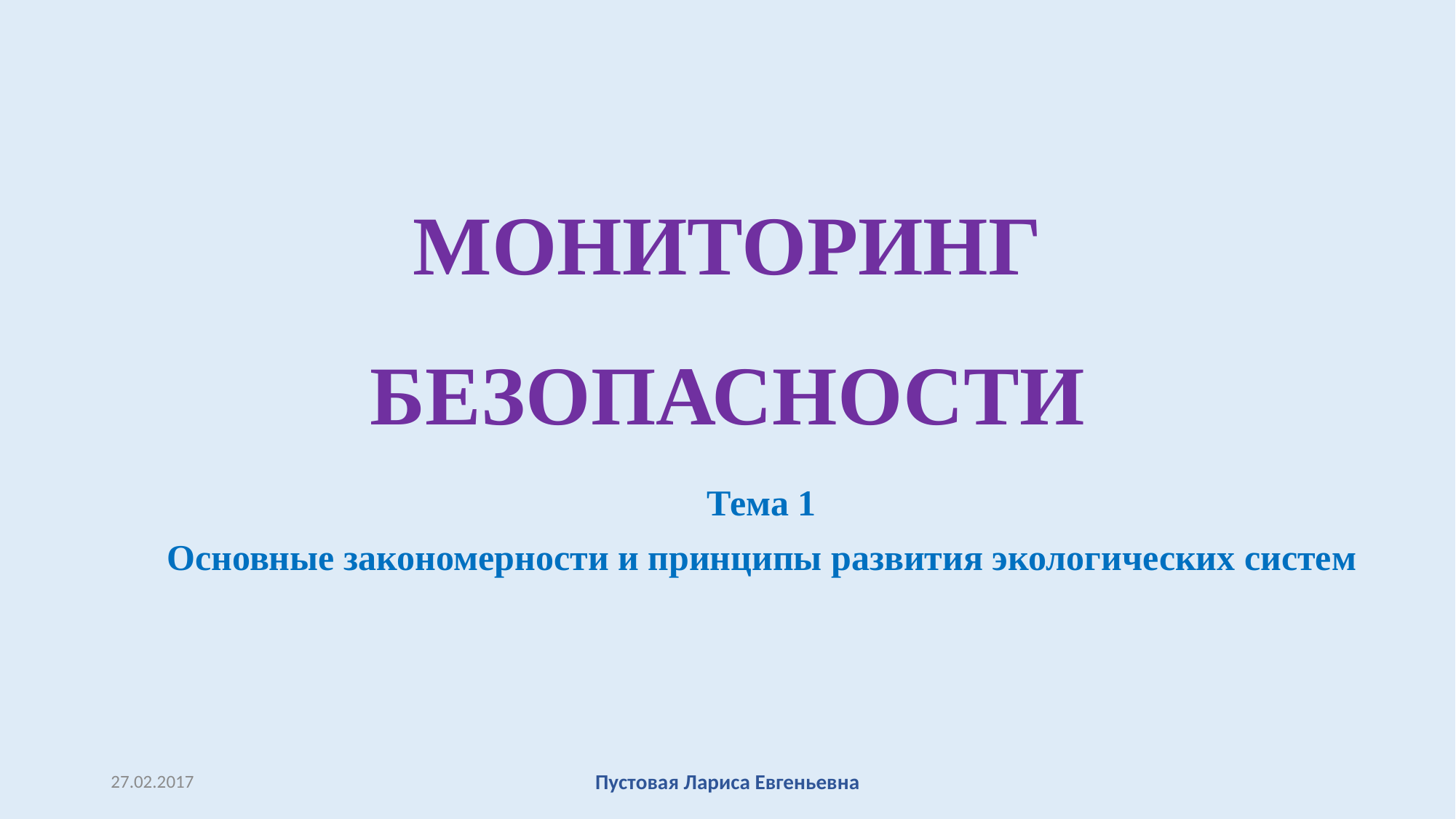

# МОНИТОРИНГ БЕЗОПАСНОСТИ
Тема 1
Основные закономерности и принципы развития экологических систем
27.02.2017
Пустовая Лариса Евгеньевна